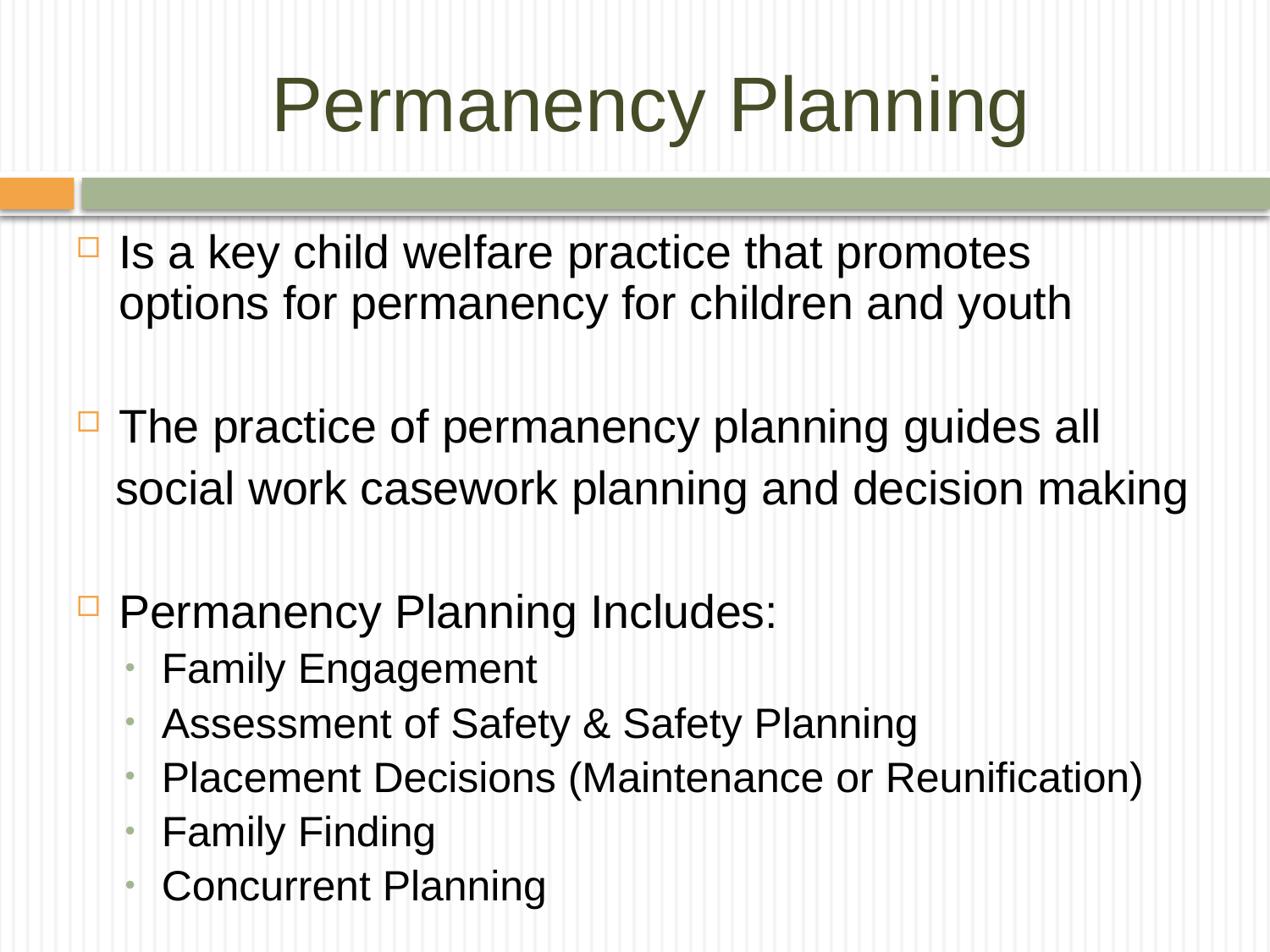

# Permanency Planning
Is a key child welfare practice that promotes options for permanency for children and youth

The practice of permanency planning guides all
   social work casework planning and decision making

Permanency Planning Includes:
Family Engagement
Assessment of Safety & Safety Planning
Placement Decisions (Maintenance or Reunification)
Family Finding
Concurrent Planning